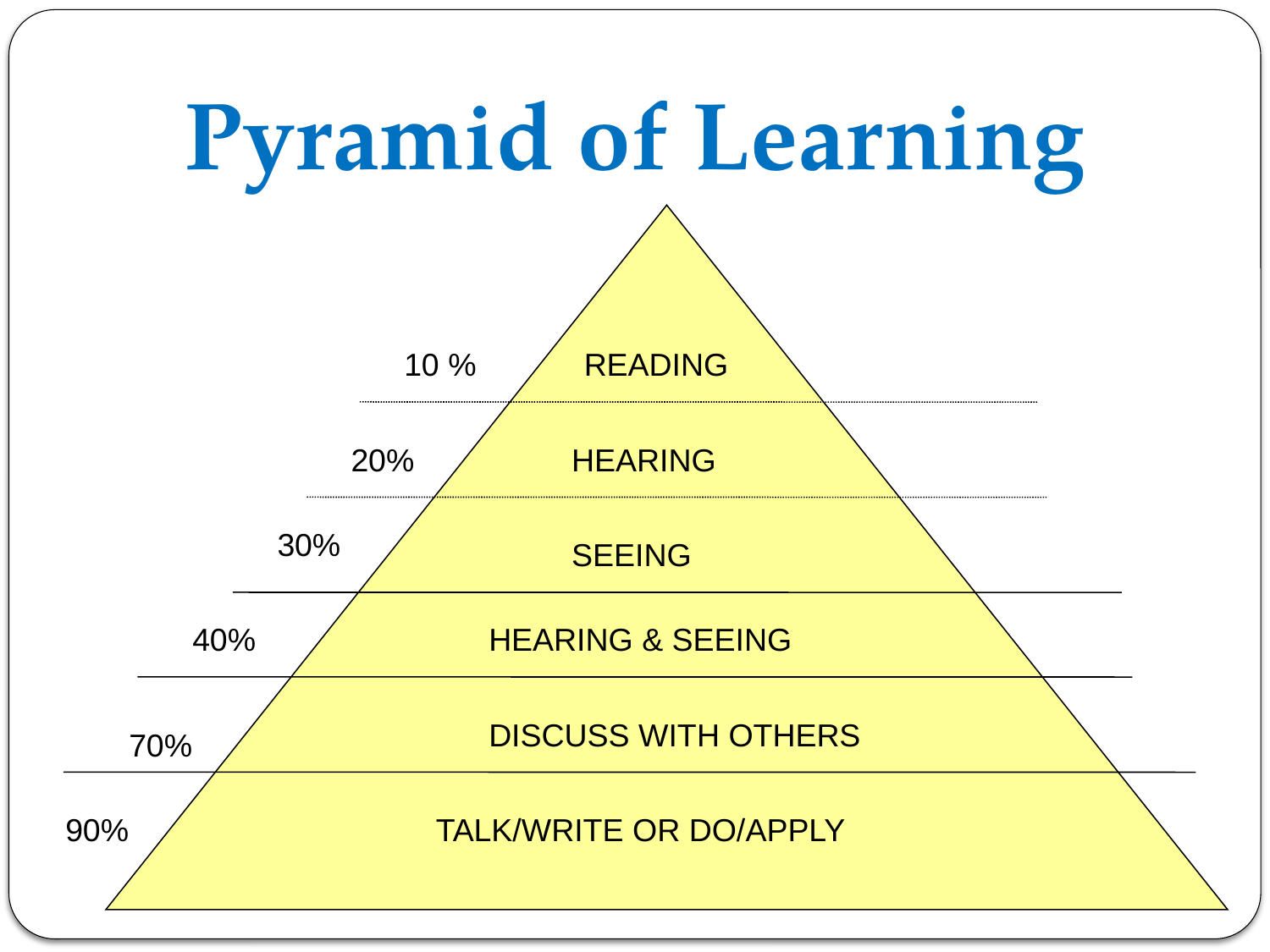

# Pyramid of Learning

10 %
READING

20%
 HEARING

30%
 SEEING

40%
HEARING & SEEING

DISCUSS WITH OTHERS
70%

90%
TALK/WRITE OR DO/APPLY